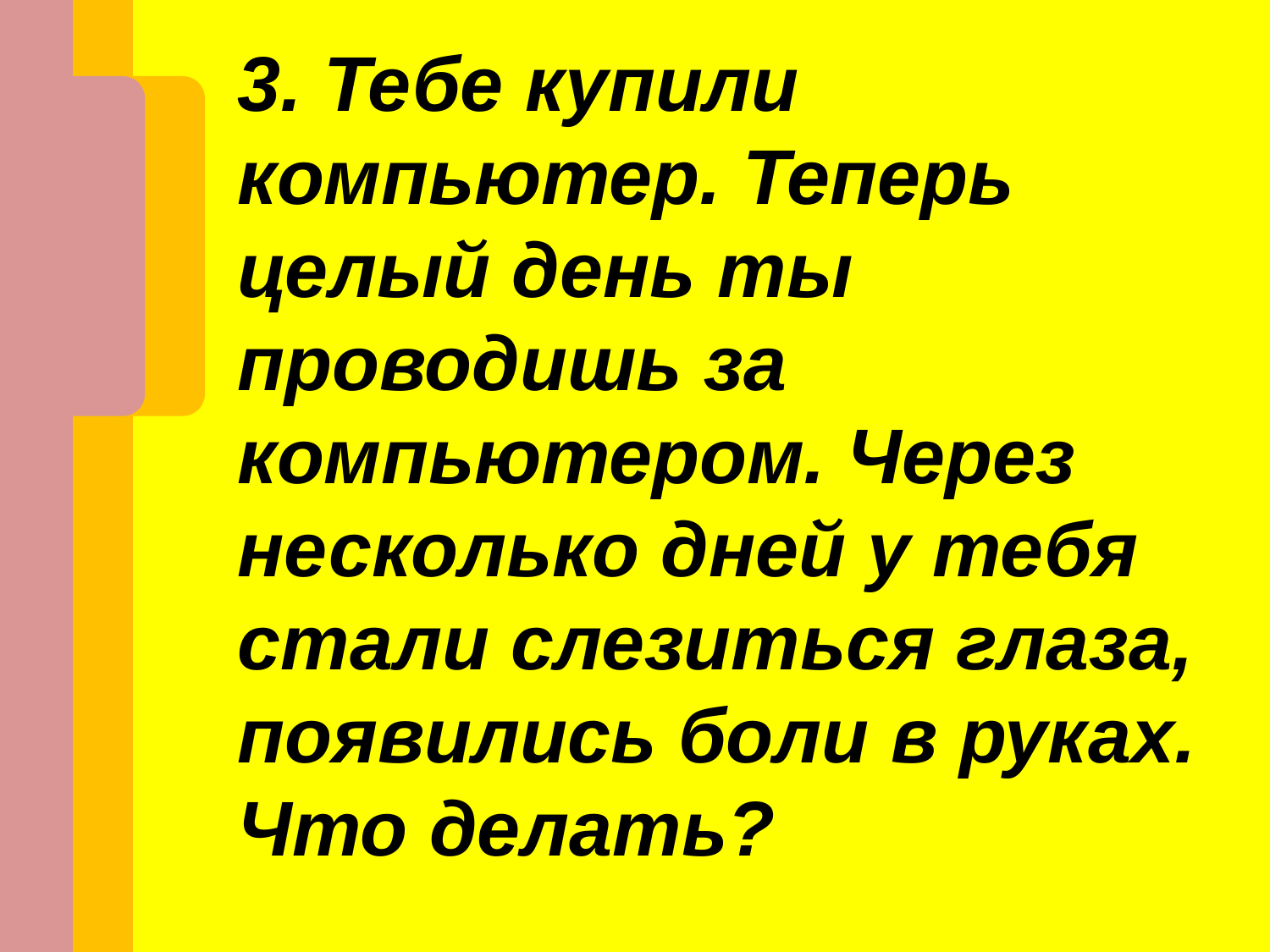

3. Тебе купили компьютер. Теперь целый день ты проводишь за компьютером. Через несколько дней у тебя стали слезиться глаза, появились боли в руках. Что делать?